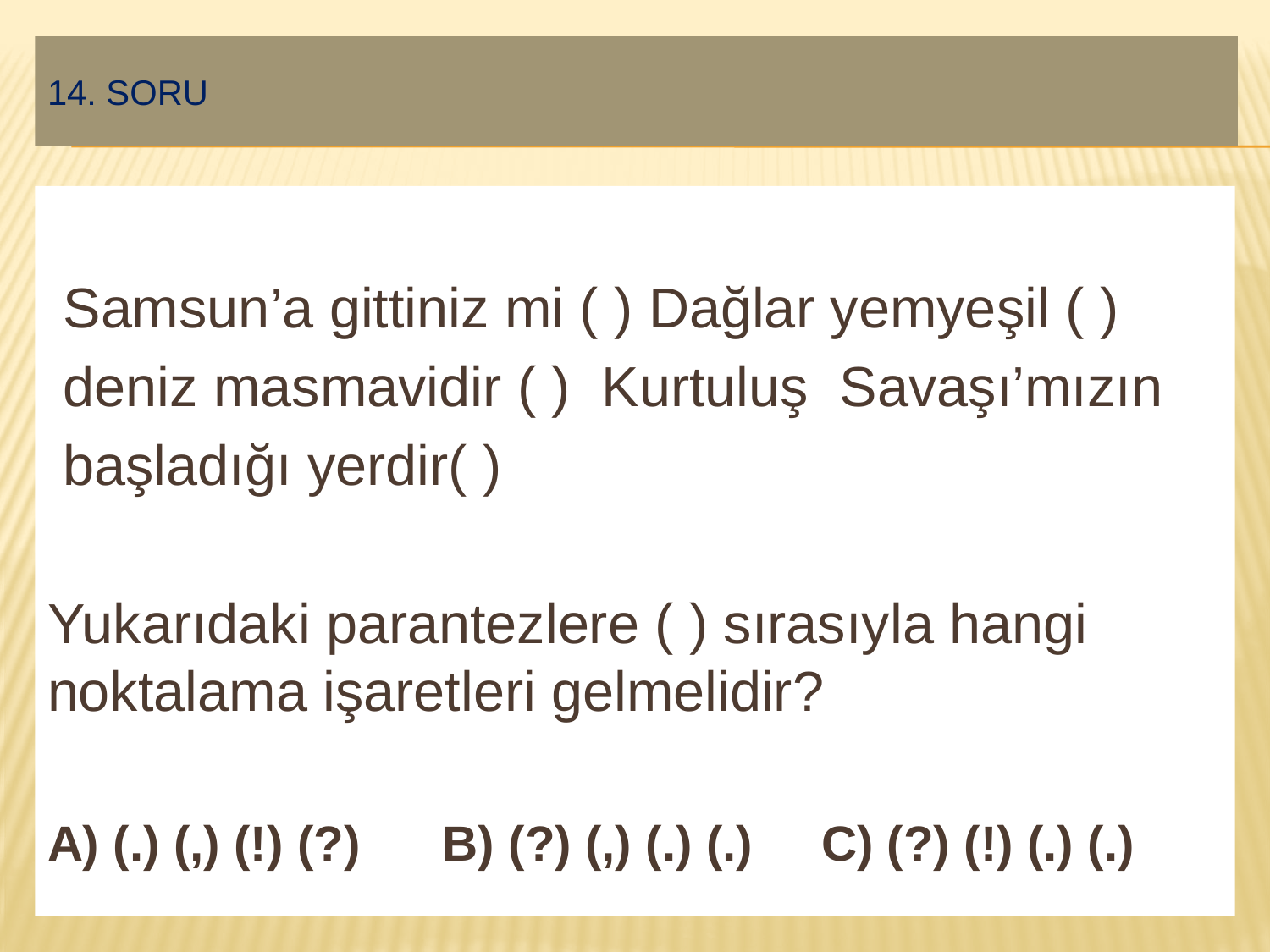

# 14. soru

 Samsun’a gittiniz mi ( ) Dağlar yemyeşil ( )
 deniz masmavidir ( )  Kurtuluş  Savaşı’mızın
 başladığı yerdir( )

Yukarıdaki parantezlere ( ) sırasıyla hangi      noktalama işaretleri gelmelidir?

A) (.) (,) (!) (?)      B) (?) (,) (.) (.)     C) (?) (!) (.) (.)